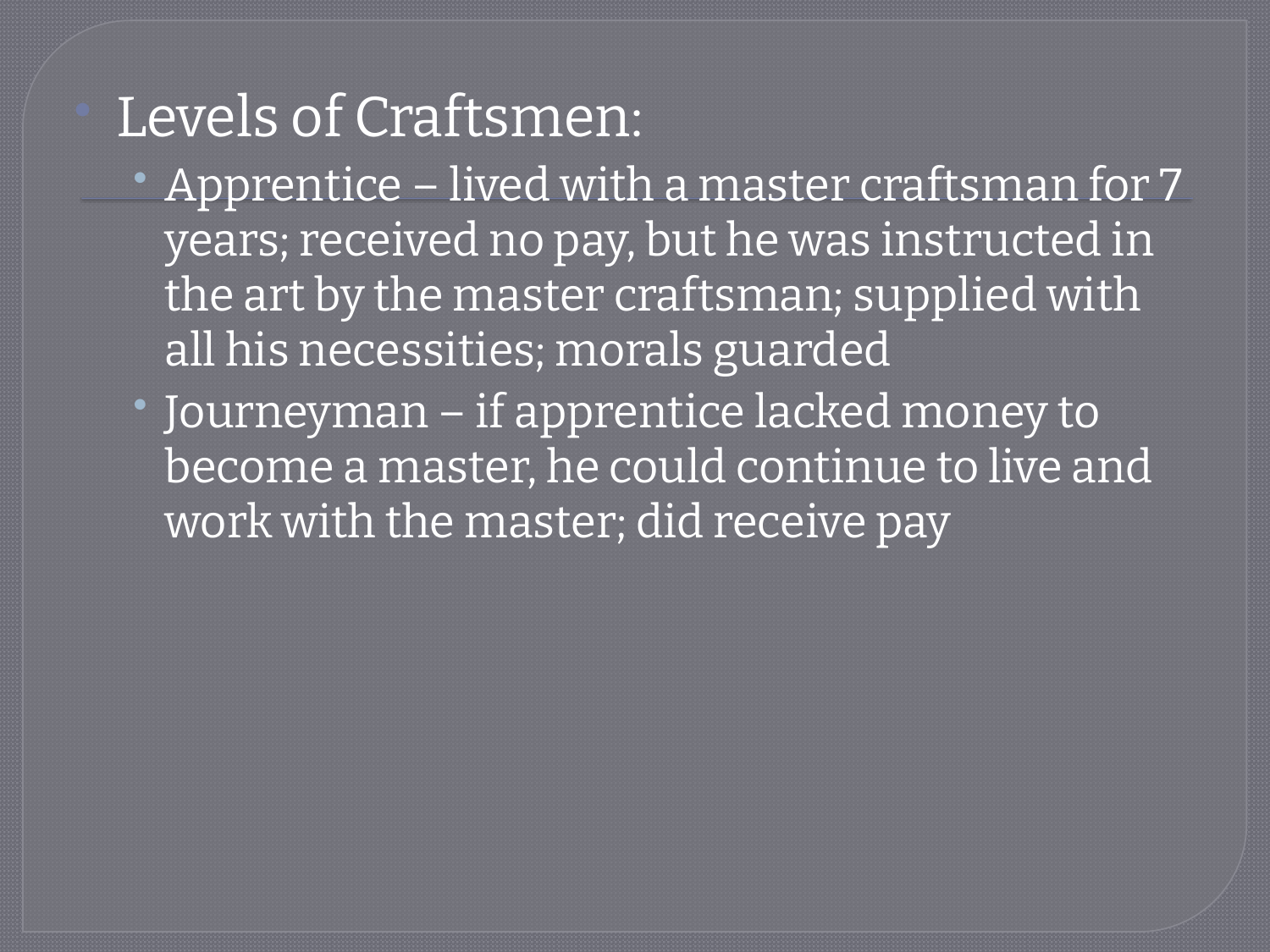

Levels of Craftsmen:
Apprentice – lived with a master craftsman for 7 years; received no pay, but he was instructed in the art by the master craftsman; supplied with all his necessities; morals guarded
Journeyman – if apprentice lacked money to become a master, he could continue to live and work with the master; did receive pay